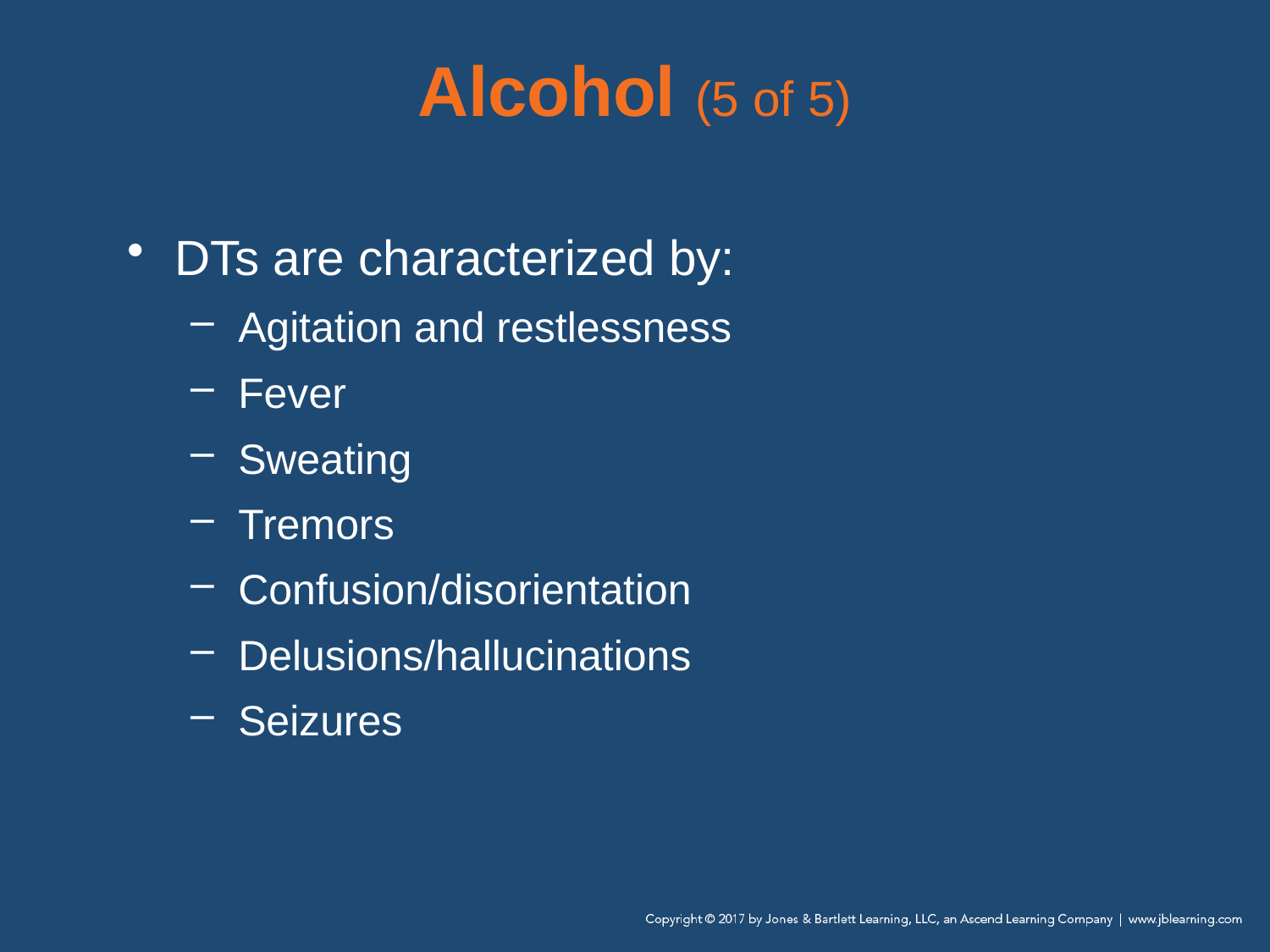

# Alcohol (5 of 5)
DTs are characterized by:
Agitation and restlessness
Fever
Sweating
Tremors
Confusion/disorientation
Delusions/hallucinations
Seizures